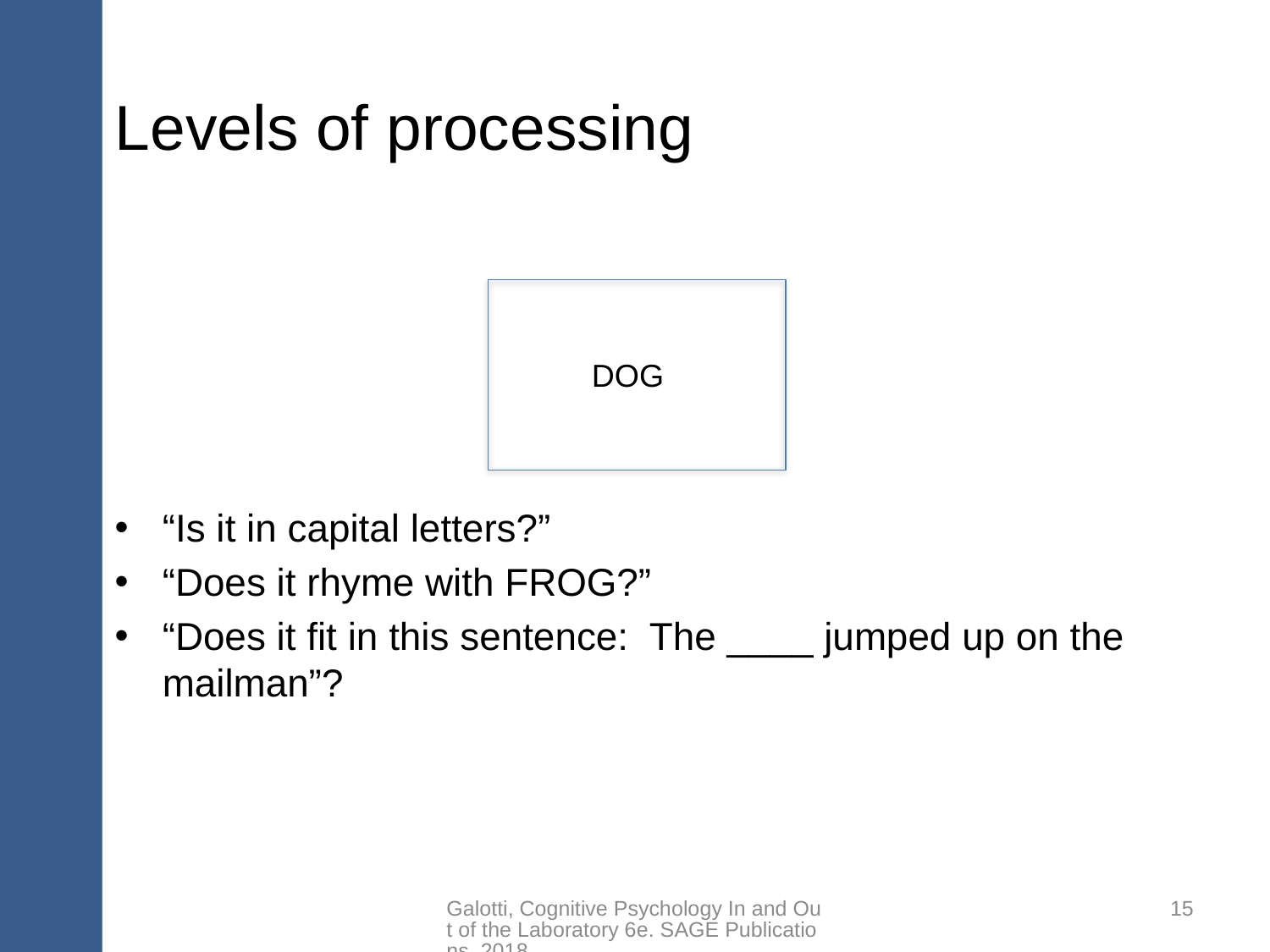

# Levels of processing

“Is it in capital letters?”
“Does it rhyme with FROG?”
“Does it fit in this sentence:  The ____ jumped up on the mailman”?

DOG
Galotti, Cognitive Psychology In and Out of the Laboratory 6e. SAGE Publications, 2018.
15